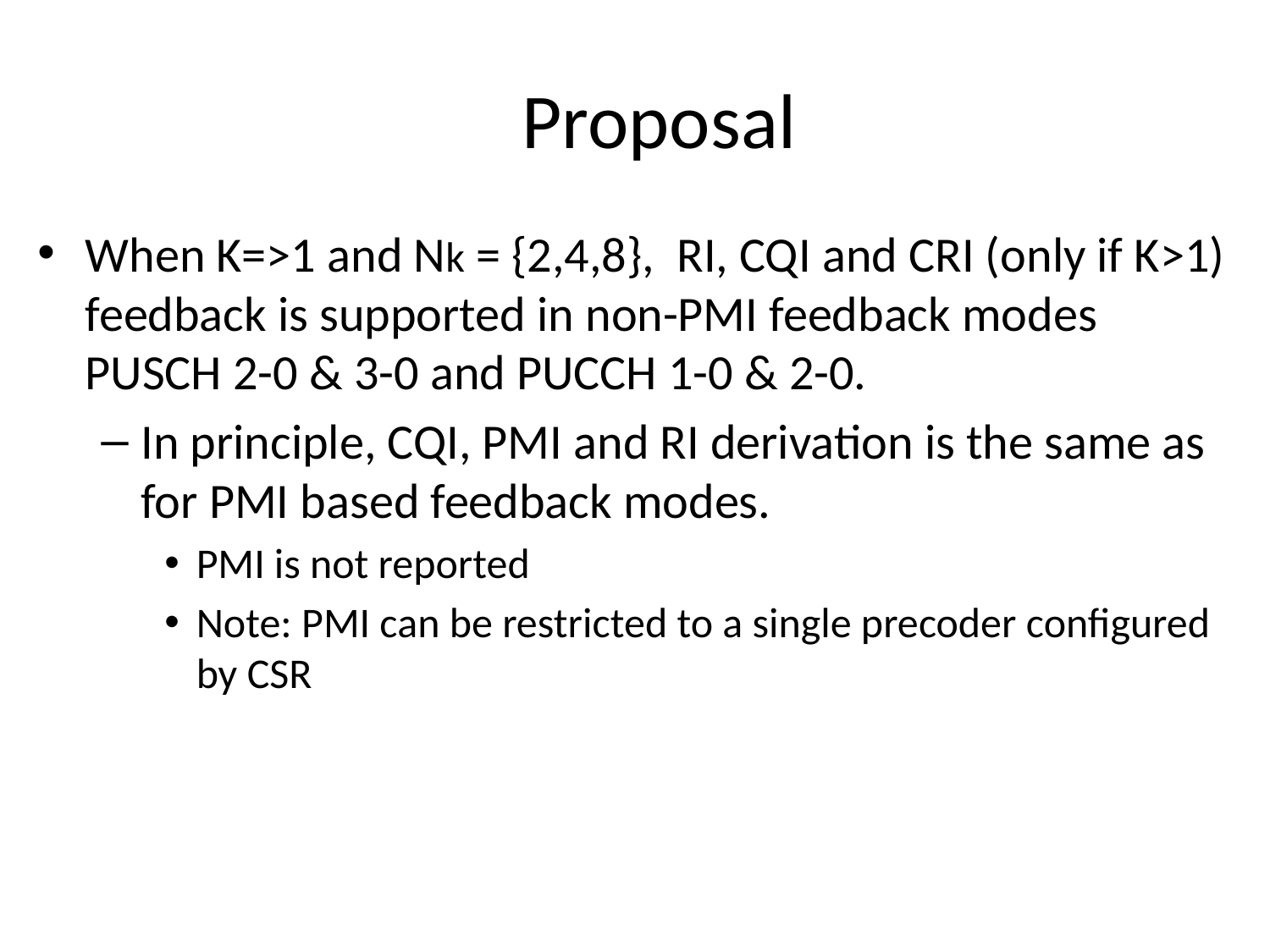

# Proposal
When K=>1 and Nk = {2,4,8},  RI, CQI and CRI (only if K>1) feedback is supported in non-PMI feedback modes PUSCH 2-0 & 3-0 and PUCCH 1-0 & 2-0.
In principle, CQI, PMI and RI derivation is the same as for PMI based feedback modes.
PMI is not reported
Note: PMI can be restricted to a single precoder configured by CSR